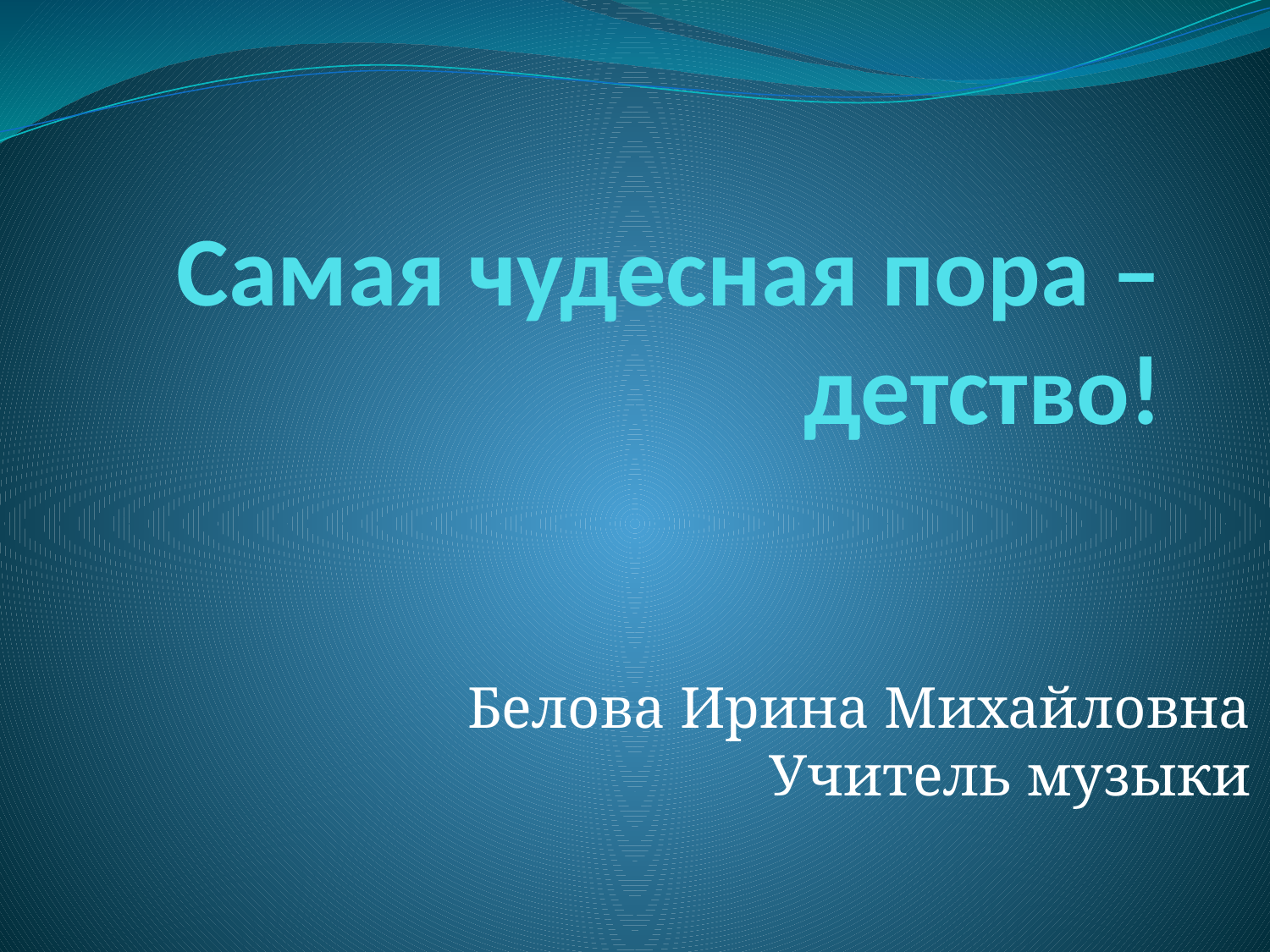

# Самая чудесная пора – детство!
Белова Ирина Михайловна
Учитель музыки